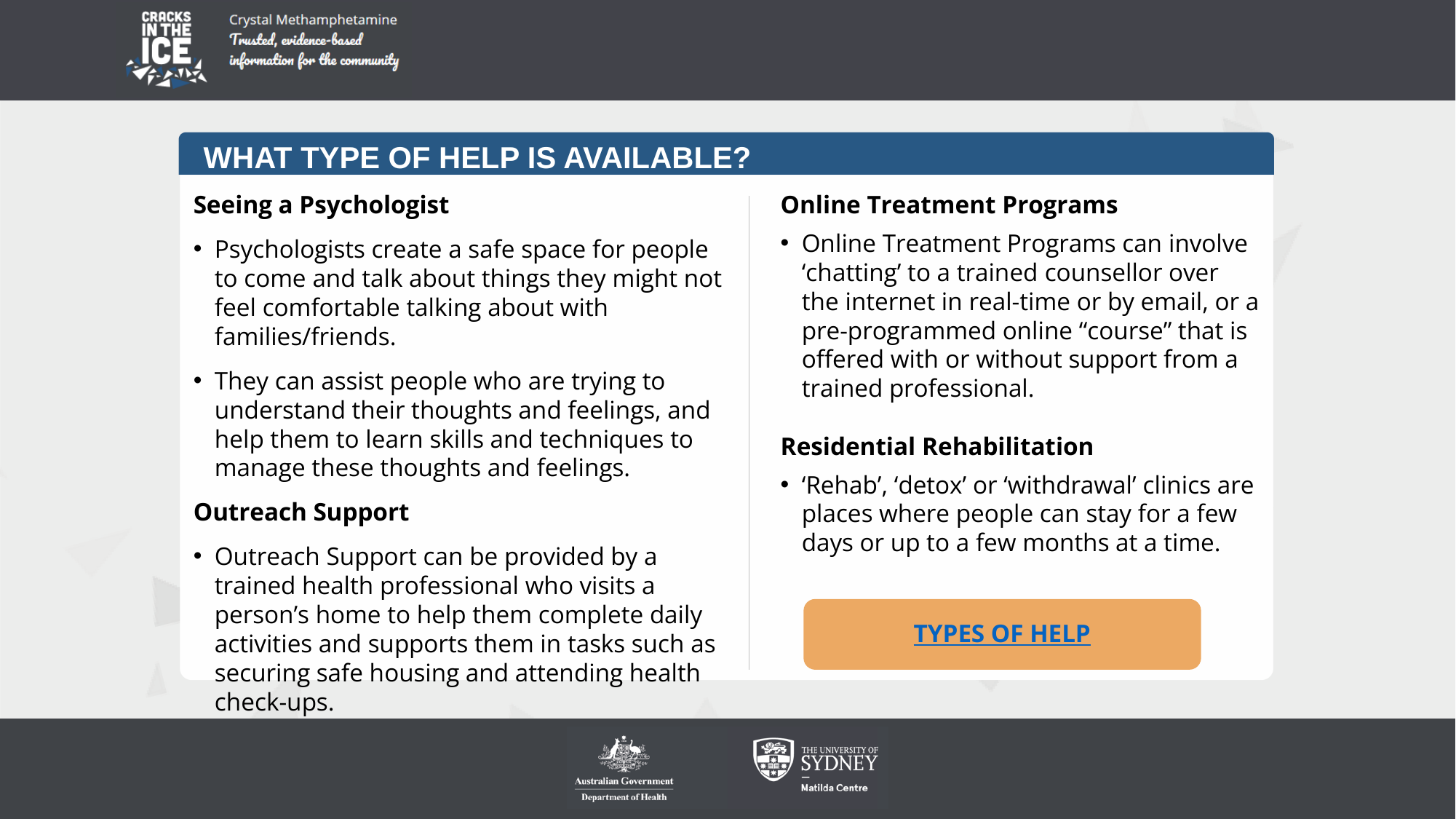

# WHAT TYPE OF HELP IS AVAILABLE?
Seeing a Psychologist
Psychologists create a safe space for people to come and talk about things they might not feel comfortable talking about with families/friends.
They can assist people who are trying to understand their thoughts and feelings, and help them to learn skills and techniques to manage these thoughts and feelings.
Outreach Support
Outreach Support can be provided by a trained health professional who visits a person’s home to help them complete daily activities and supports them in tasks such as securing safe housing and attending health check-ups.
Online Treatment Programs
Online Treatment Programs can involve ‘chatting’ to a trained counsellor over the internet in real-time or by email, or a pre-programmed online “course” that is offered with or without support from a trained professional.

Residential Rehabilitation
‘Rehab’, ‘detox’ or ‘withdrawal’ clinics are places where people can stay for a few days or up to a few months at a time.

TYPES OF HELP